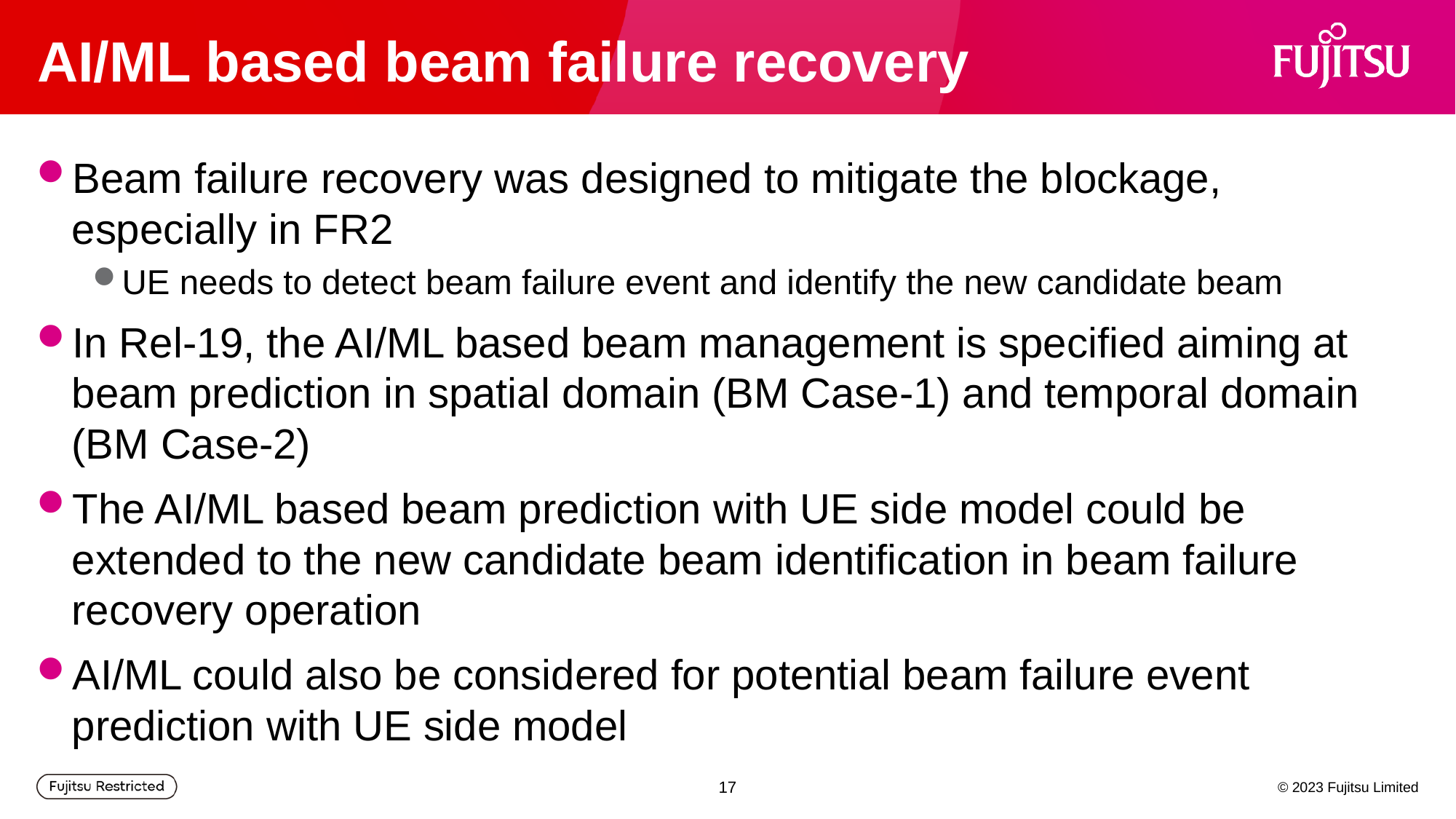

# AI/ML based beam failure recovery
Beam failure recovery was designed to mitigate the blockage, especially in FR2
UE needs to detect beam failure event and identify the new candidate beam
In Rel-19, the AI/ML based beam management is specified aiming at beam prediction in spatial domain (BM Case-1) and temporal domain (BM Case-2)
The AI/ML based beam prediction with UE side model could be extended to the new candidate beam identification in beam failure recovery operation
AI/ML could also be considered for potential beam failure event prediction with UE side model
17
© 2023 Fujitsu Limited